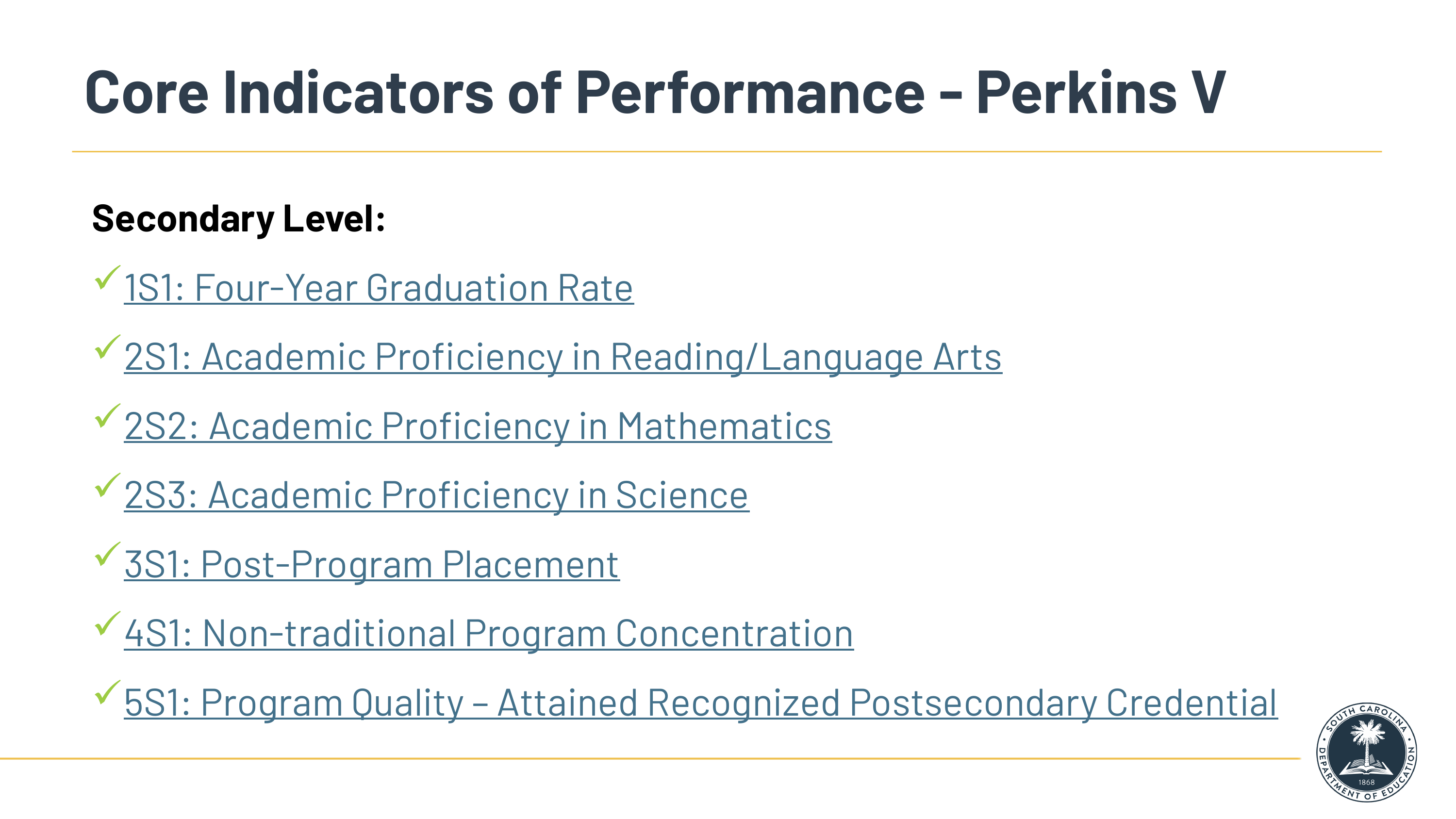

# Core Indicators of Performance - Perkins V
Secondary Level:
1S1: Four-Year Graduation Rate
2S1: Academic Proficiency in Reading/Language Arts
2S2: Academic Proficiency in Mathematics
2S3: Academic Proficiency in Science
3S1: Post-Program Placement
4S1: Non-traditional Program Concentration
5S1: Program Quality – Attained Recognized Postsecondary Credential